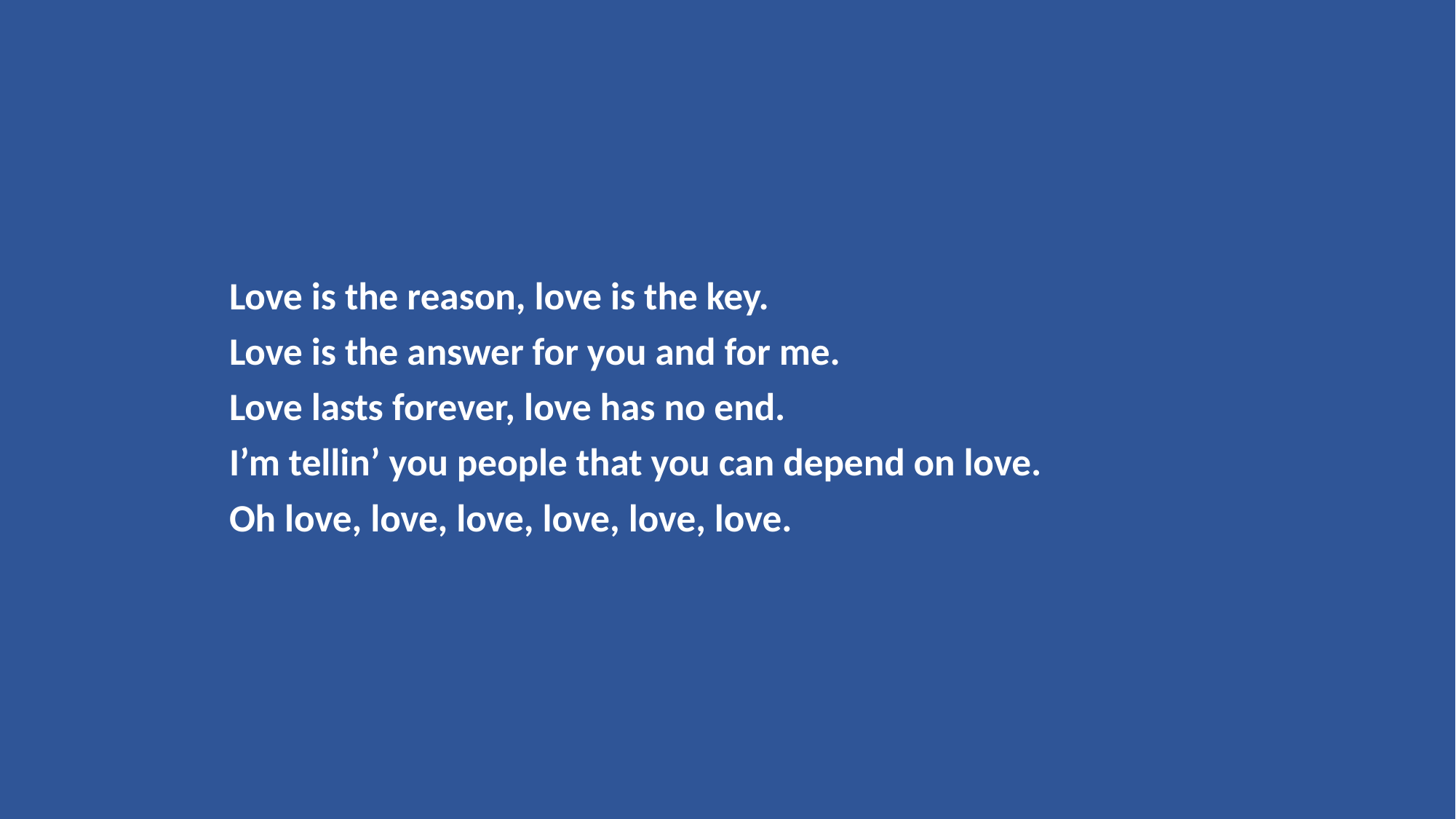

Love is the reason, love is the key.
Love is the answer for you and for me.
Love lasts forever, love has no end.
I’m tellin’ you people that you can depend on love.
Oh love, love, love, love, love, love.